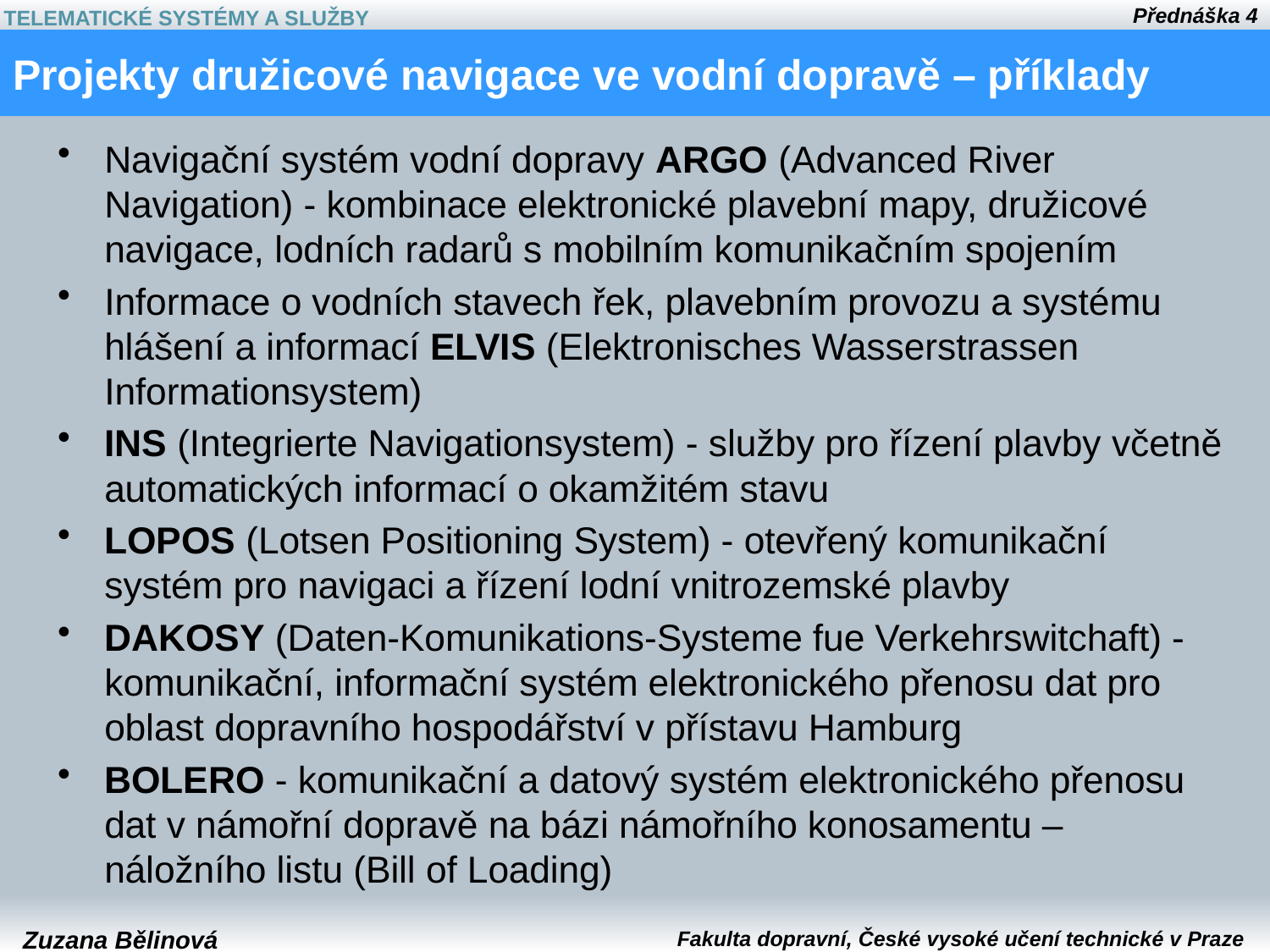

# Projekty družicové navigace ve vodní dopravě – příklady
Navigační systém vodní dopravy ARGO (Advanced River Navigation) - kombinace elektronické plavební mapy, družicové navigace, lodních radarů s mobilním komunikačním spojením
Informace o vodních stavech řek, plavebním provozu a systému hlášení a informací ELVIS (Elektronisches Wasserstrassen Informationsystem)
INS (Integrierte Navigationsystem) - služby pro řízení plavby včetně automatických informací o okamžitém stavu
LOPOS (Lotsen Positioning System) - otevřený komunikační systém pro navigaci a řízení lodní vnitrozemské plavby
DAKOSY (Daten-Komunikations-Systeme fue Verkehrswitchaft) -komunikační, informační systém elektronického přenosu dat pro oblast dopravního hospodářství v přístavu Hamburg
BOLERO - komunikační a datový systém elektronického přenosu dat v námořní dopravě na bázi námořního konosamentu – náložního listu (Bill of Loading)